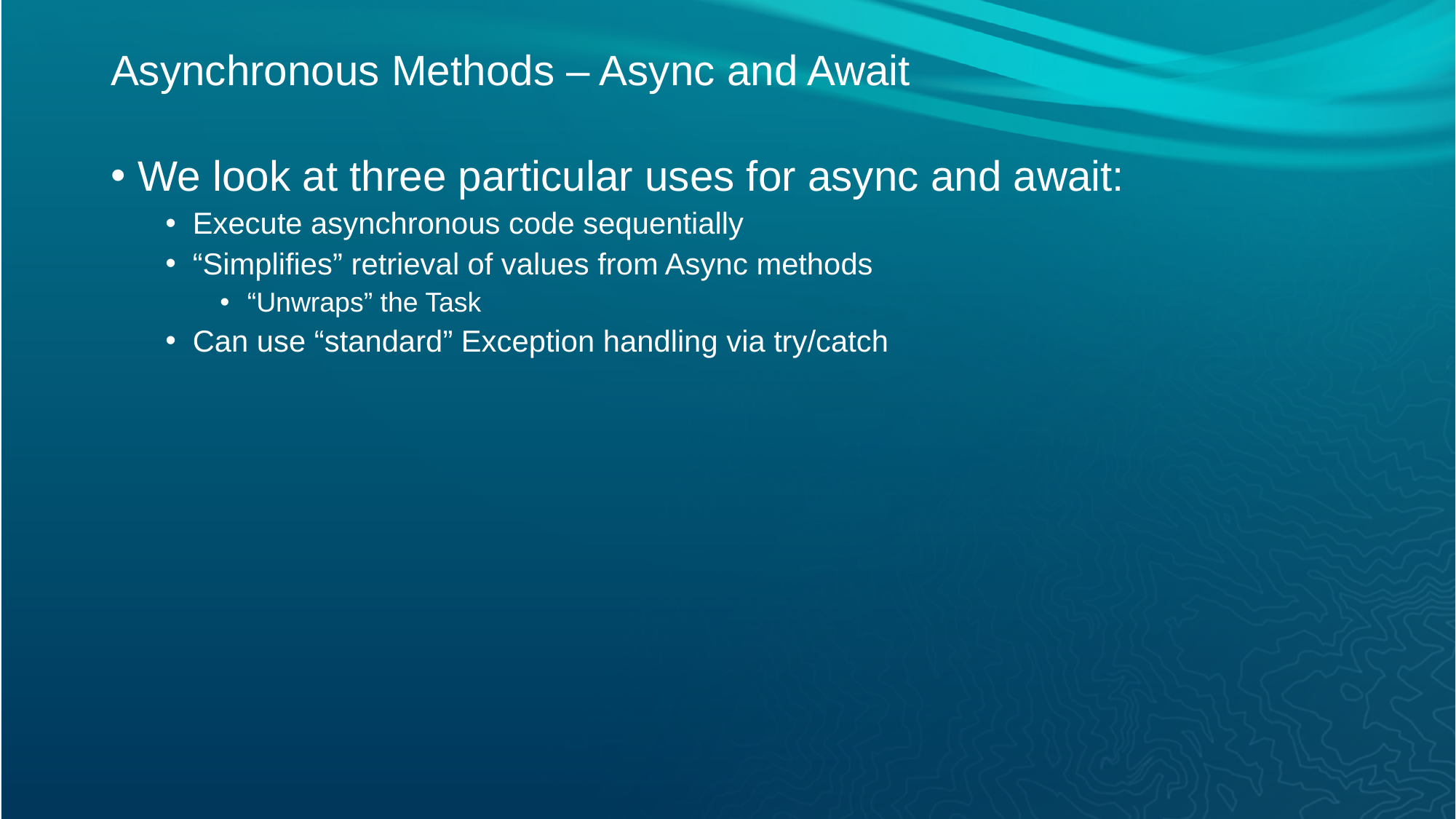

# Asynchronous Methods – Async and Await
We look at three particular uses for async and await:
Execute asynchronous code sequentially
“Simplifies” retrieval of values from Async methods
“Unwraps” the Task
Can use “standard” Exception handling via try/catch